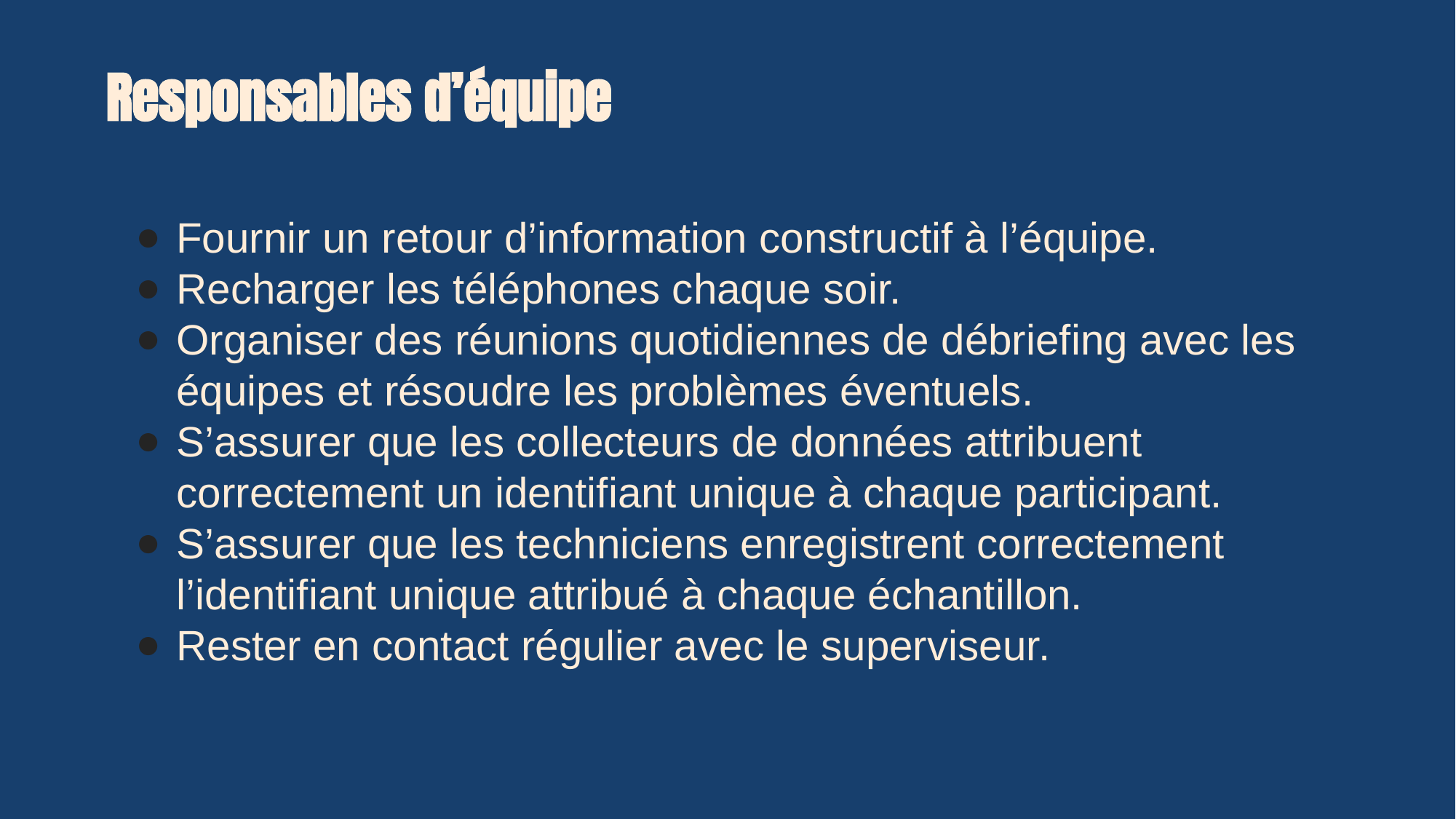

# Responsables d’équipe
Fournir un retour d’information constructif à l’équipe.
Recharger les téléphones chaque soir.
Organiser des réunions quotidiennes de débriefing avec les équipes et résoudre les problèmes éventuels.
S’assurer que les collecteurs de données attribuent correctement un identifiant unique à chaque participant.
S’assurer que les techniciens enregistrent correctement l’identifiant unique attribué à chaque échantillon.
Rester en contact régulier avec le superviseur.